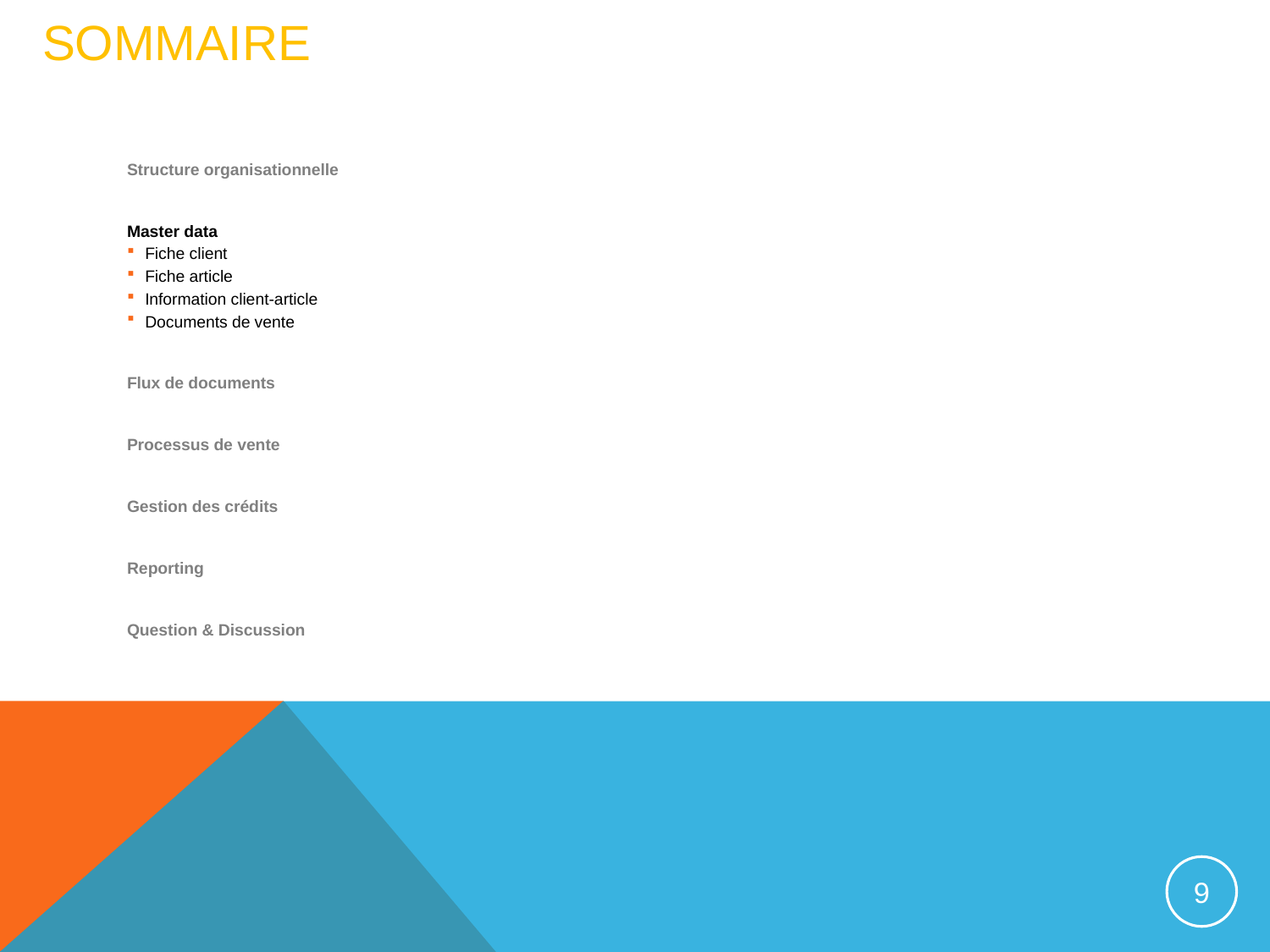

# Sommaire
Structure organisationnelle

Master data
Fiche client
Fiche article
Information client-article
Documents de vente

Flux de documents

Processus de vente

Gestion des crédits

Reporting

Question & Discussion
9